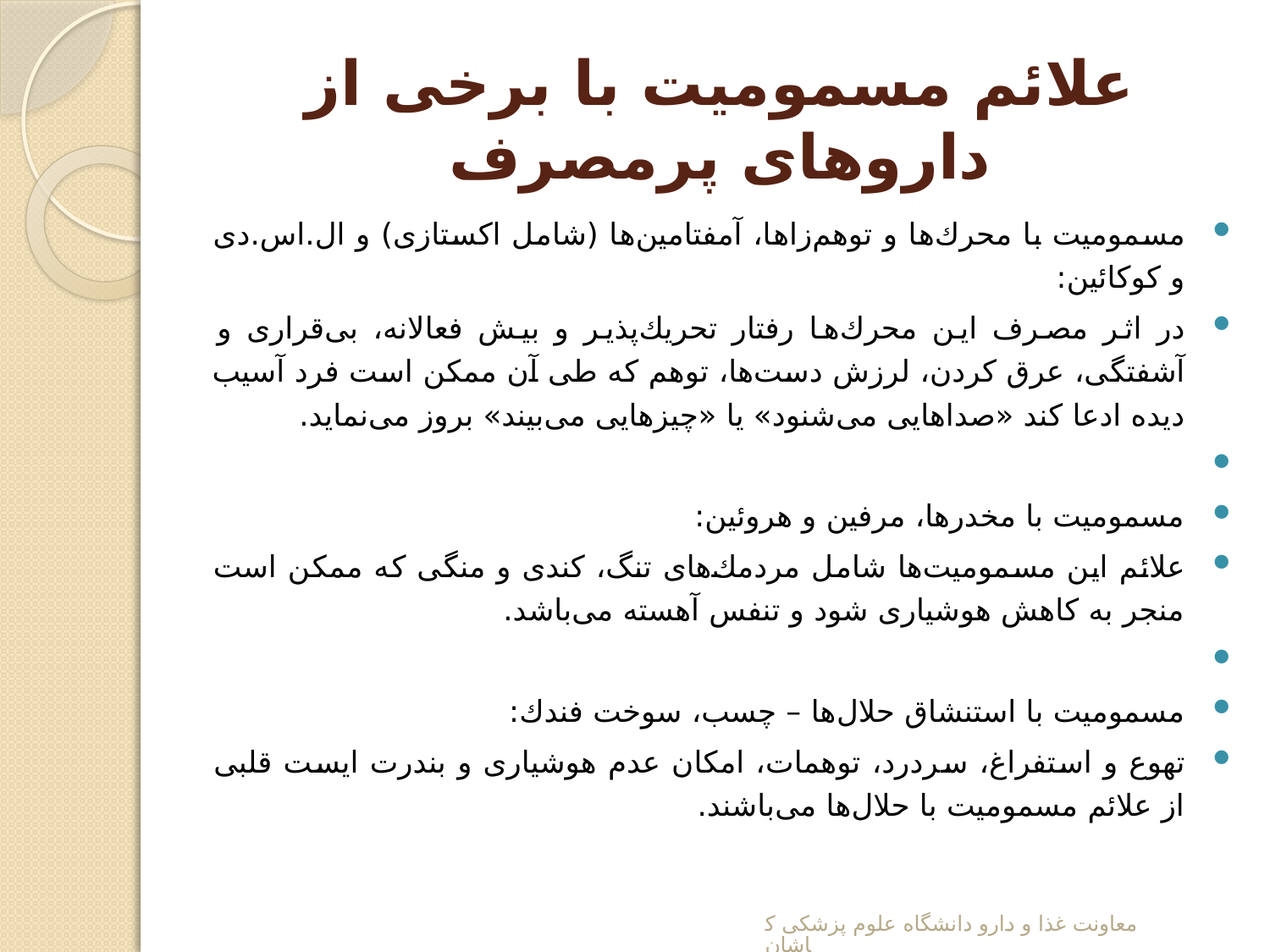

# علائم مسمومیت با برخی از داروهای پرمصرف
مسمومیت با محرك‌ها و توهم‌زاها، آمفتامین‌ها (شامل اكستازی) و ال.اس.دی و كوكائین:
در اثر مصرف این محرك‌ها رفتار تحریك‌پذیر و بیش فعالانه، بی‌قراری و آشفتگی، عرق كردن، لرزش دست‌ها، توهم كه طی آن ممكن است فرد آسیب دیده ادعا كند «صداهایی می‌شنود» یا «چیزهایی می‌بیند» بروز می‌نماید.

مسمومیت با مخدرها، مرفین و هروئین:
علائم این مسمومیت‌ها شامل مردمك‌های تنگ، كندی و منگی كه ممكن است منجر به كاهش هوشیاری شود و تنفس آهسته می‌باشد.

مسمومیت با استنشاق حلال‌ها – چسب، سوخت فندك:
تهوع و استفراغ، سردرد، توهمات، امكان عدم هوشیاری و بندرت ایست قلبی از علائم مسمومیت با حلال‌ها می‌باشند.

معاونت غذا و دارو دانشگاه علوم پزشکی کاشان